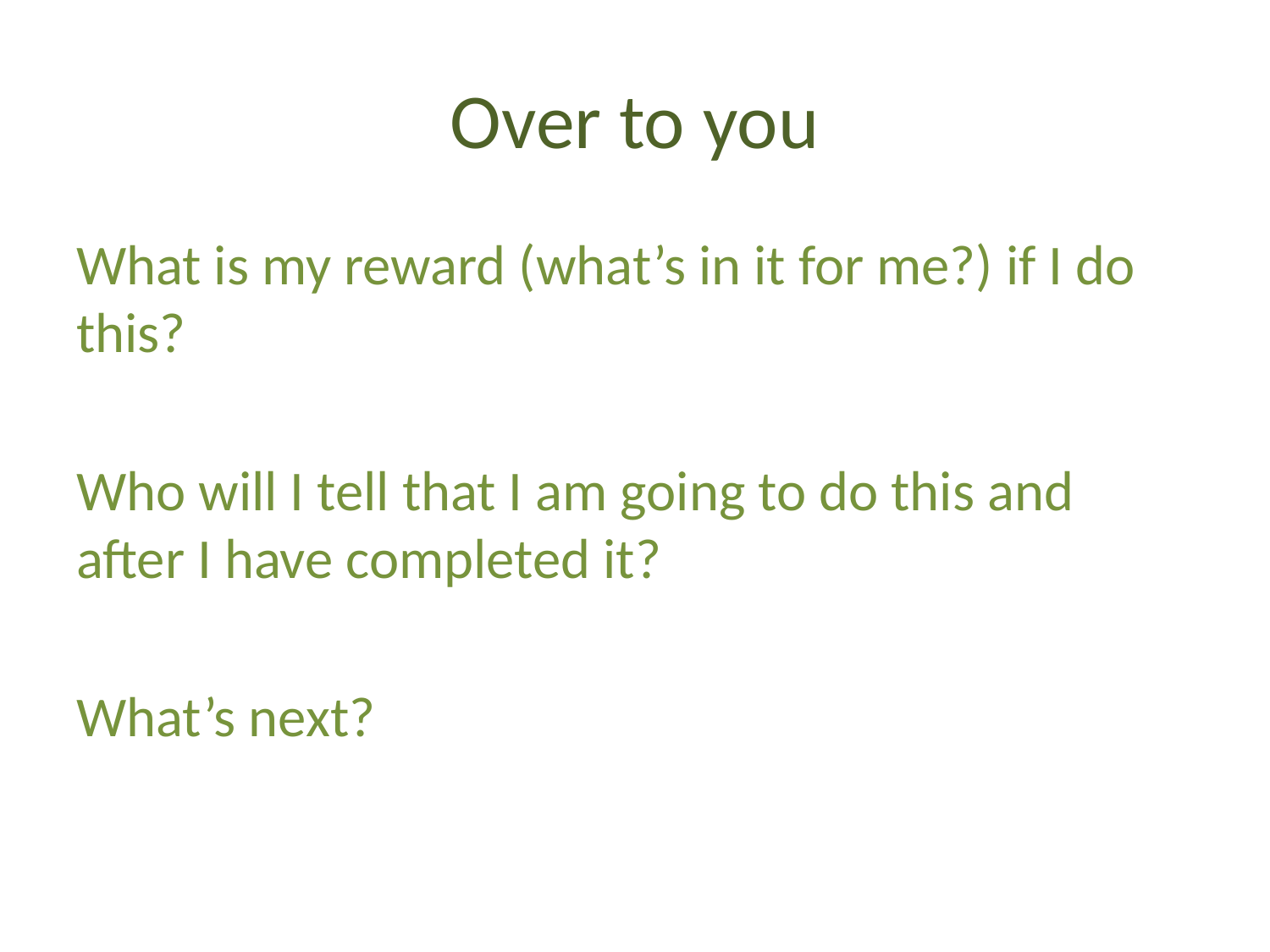

# Over to you
What is my reward (what’s in it for me?) if I do this?

Who will I tell that I am going to do this and after I have completed it?

What’s next?